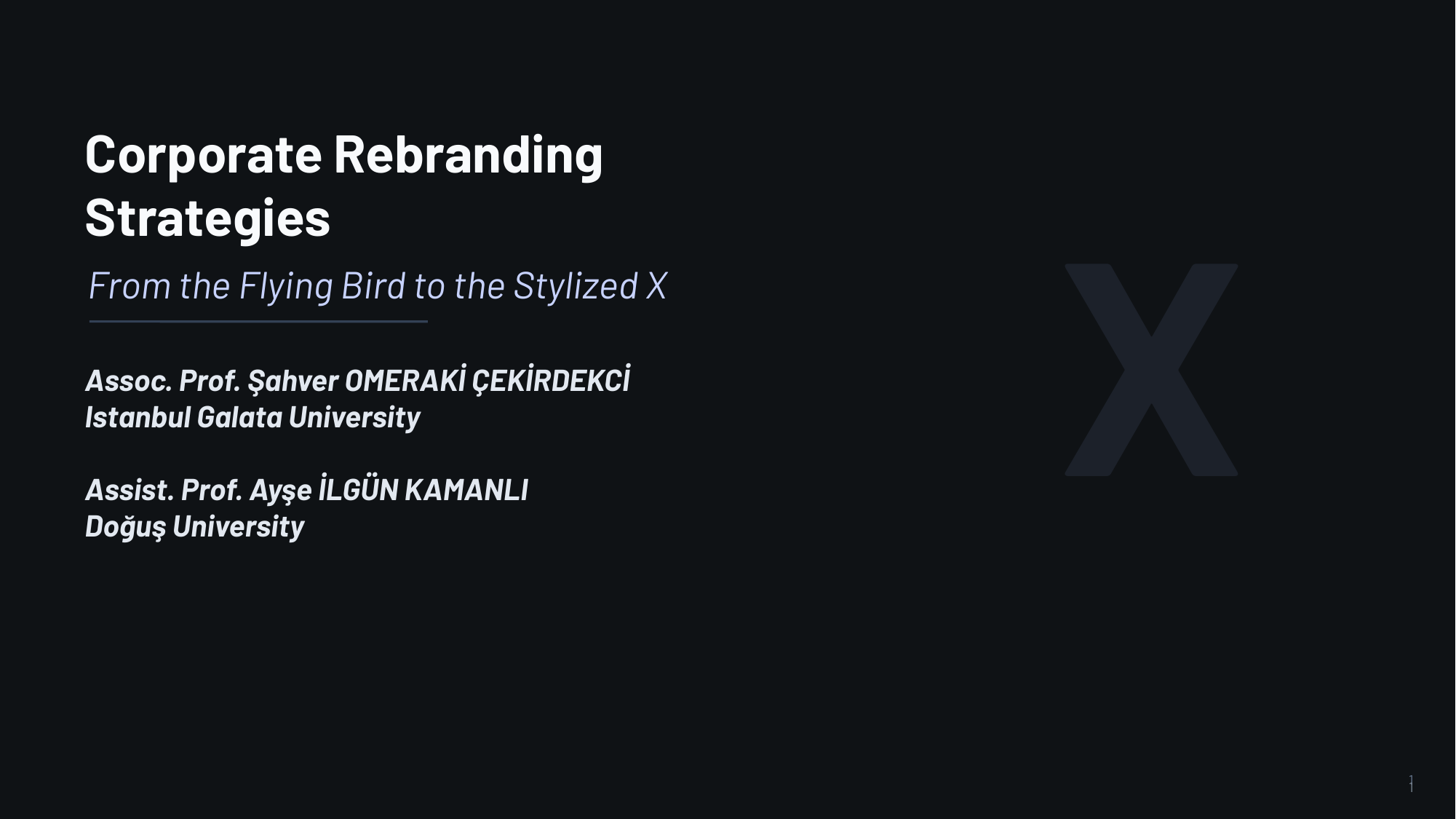

X
Corporate Rebranding
Strategies
From the Flying Bird to the Stylized X

Assoc. Prof. Şahver OMERAKİ ÇEKİRDEKCİ
Istanbul Galata University

Assist. Prof. Ayşe İLGÜN KAMANLI
Doğuş University

1
1